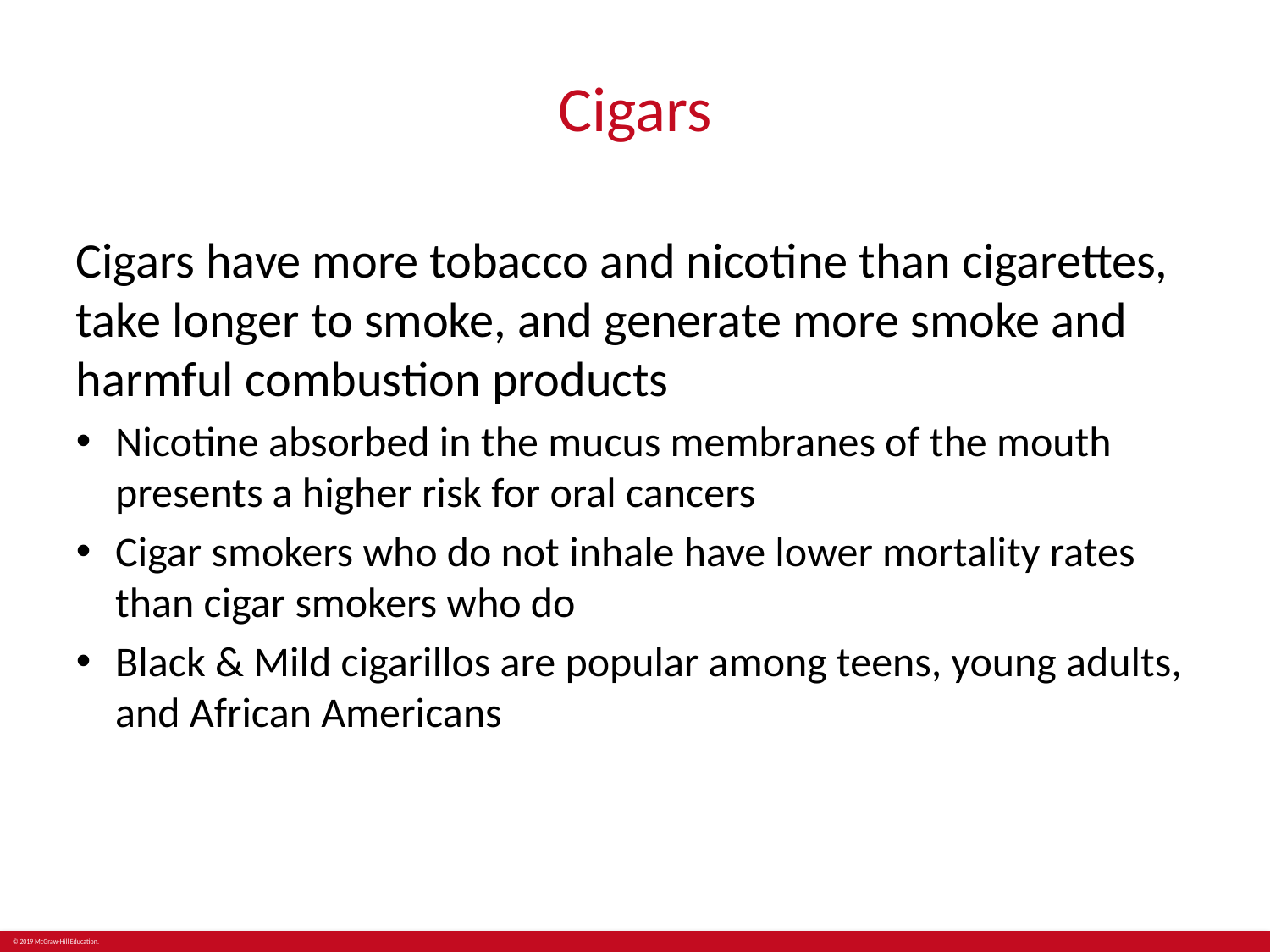

# Cigars
Cigars have more tobacco and nicotine than cigarettes, take longer to smoke, and generate more smoke and harmful combustion products
Nicotine absorbed in the mucus membranes of the mouth presents a higher risk for oral cancers
Cigar smokers who do not inhale have lower mortality rates than cigar smokers who do
Black & Mild cigarillos are popular among teens, young adults, and African Americans